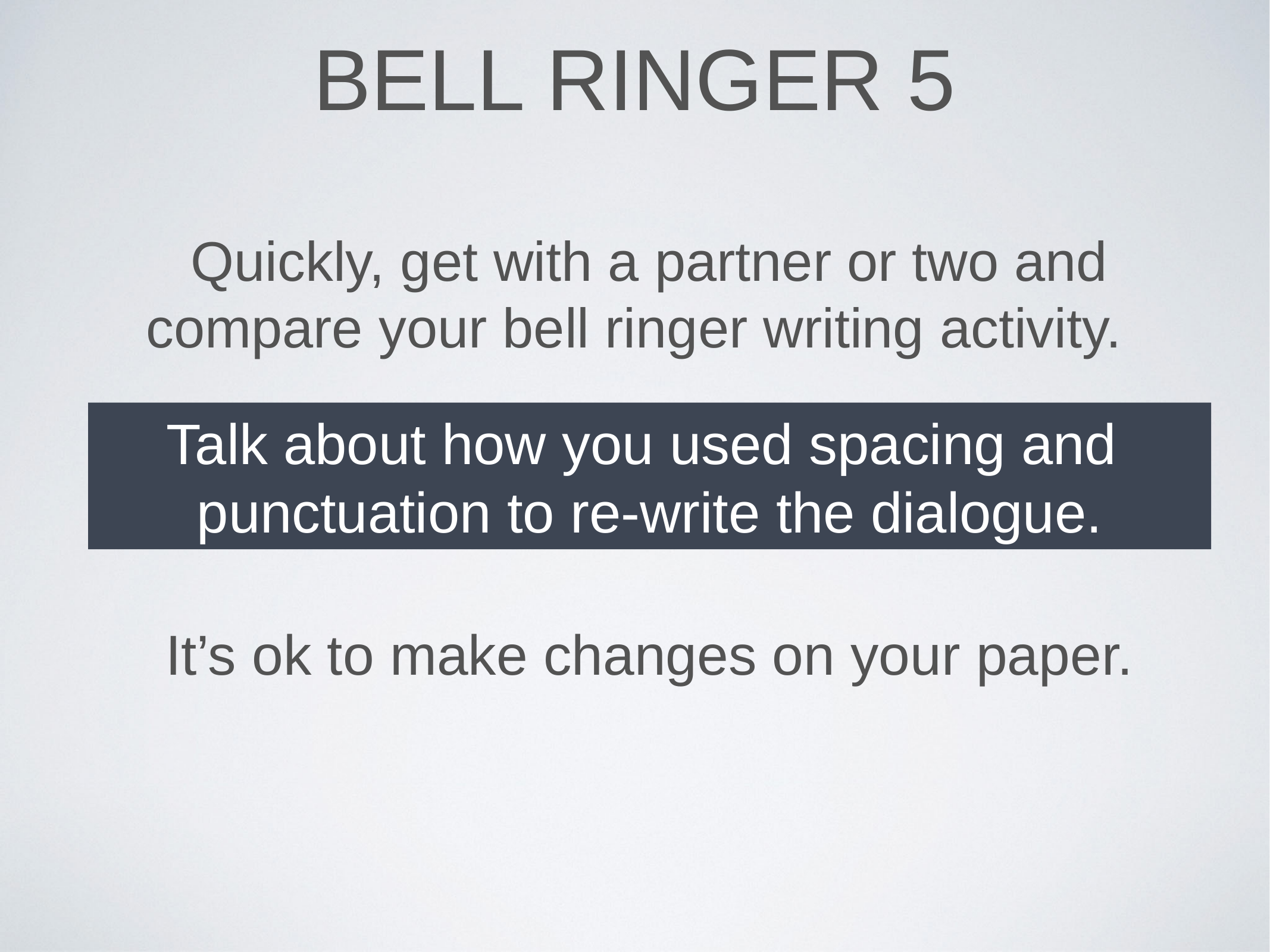

# Bell Ringer 5
Quickly, get with a partner or two and compare your bell ringer writing activity.
Talk about how you used spacing and
punctuation to re-write the dialogue.
It’s ok to make changes on your paper.